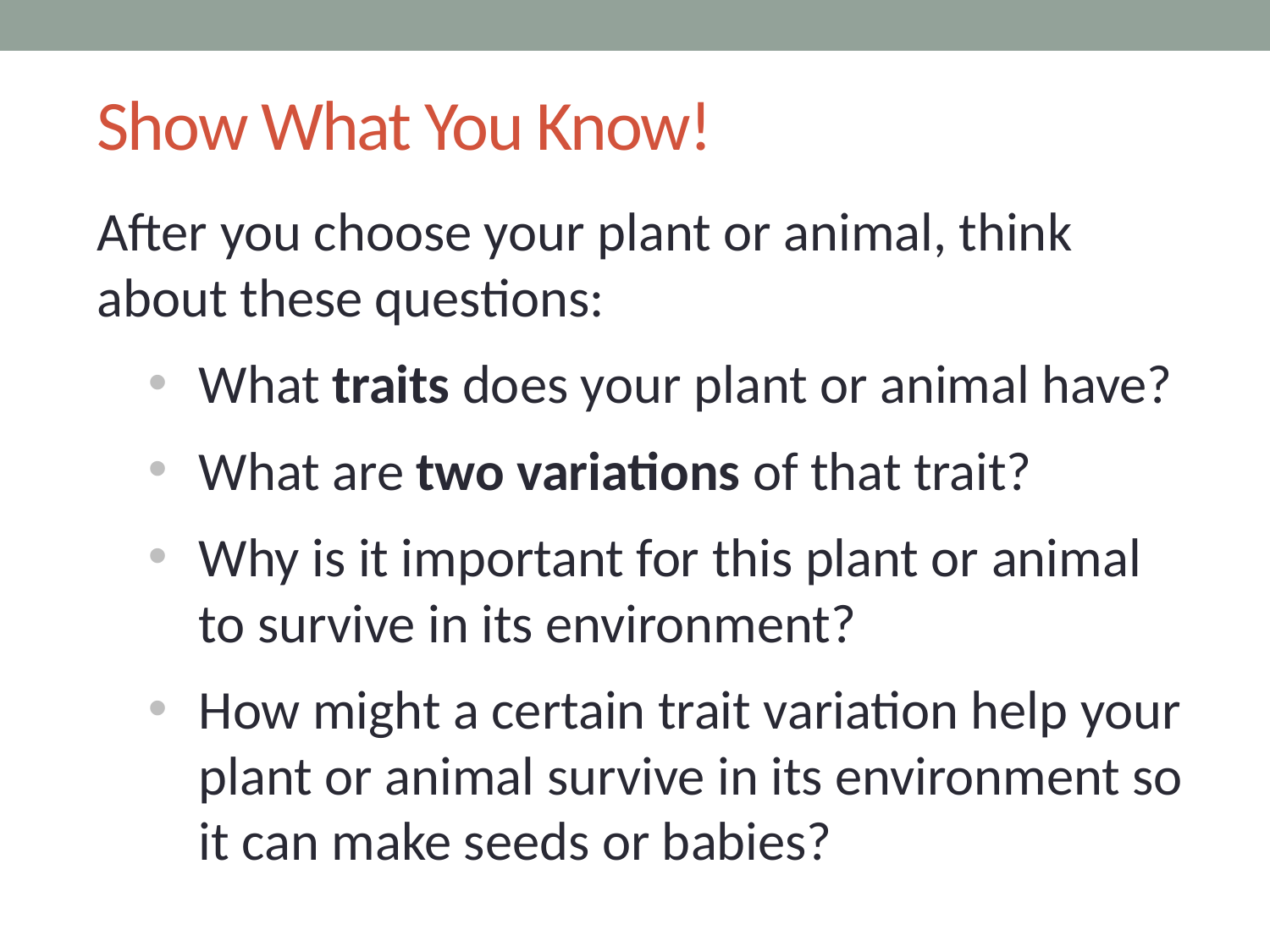

# Show What You Know!
After you choose your plant or animal, think about these questions:
What traits does your plant or animal have?
What are two variations of that trait?
Why is it important for this plant or animal to survive in its environment?
How might a certain trait variation help your plant or animal survive in its environment so it can make seeds or babies?